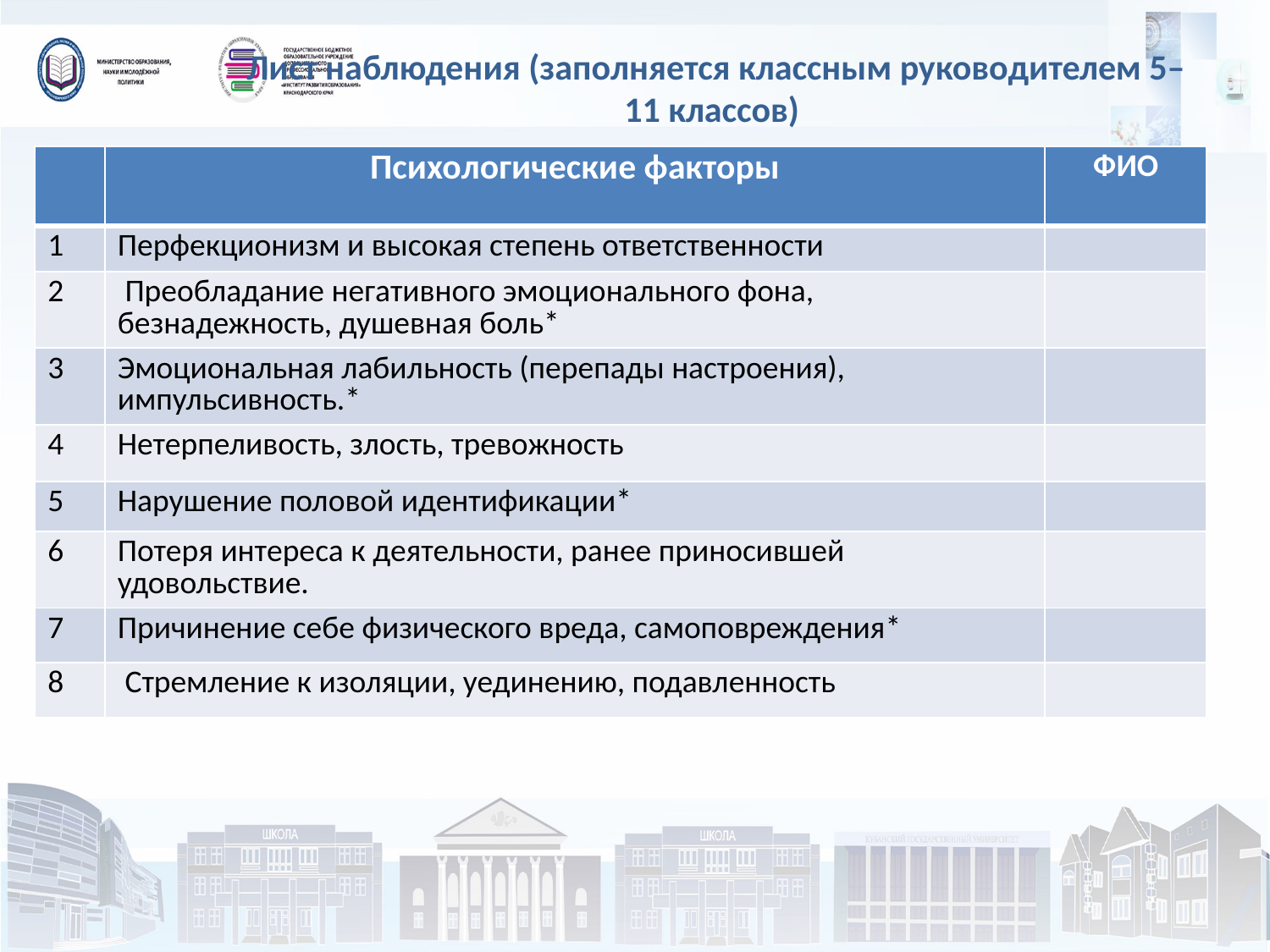

# Лист наблюдения (заполняется классным руководителем 5–11 классов)
|  | Психологические факторы | ФИО |
| --- | --- | --- |
| 1 | Перфекционизм и высокая степень ответственности |  |
| 2 | Преобладание негативного эмоционального фона, безнадежность, душевная боль\* |  |
| 3 | Эмоциональная лабильность (перепады настроения), импульсивность.\* |  |
| 4 | Нетерпеливость, злость, тревожность |  |
| 5 | Нарушение половой идентификации\* |  |
| 6 | Потеря интереса к деятельности, ранее приносившей удовольствие. |  |
| 7 | Причинение себе физического вреда, самоповреждения\* |  |
| 8 | Стремление к изоляции, уединению, подавленность |  |